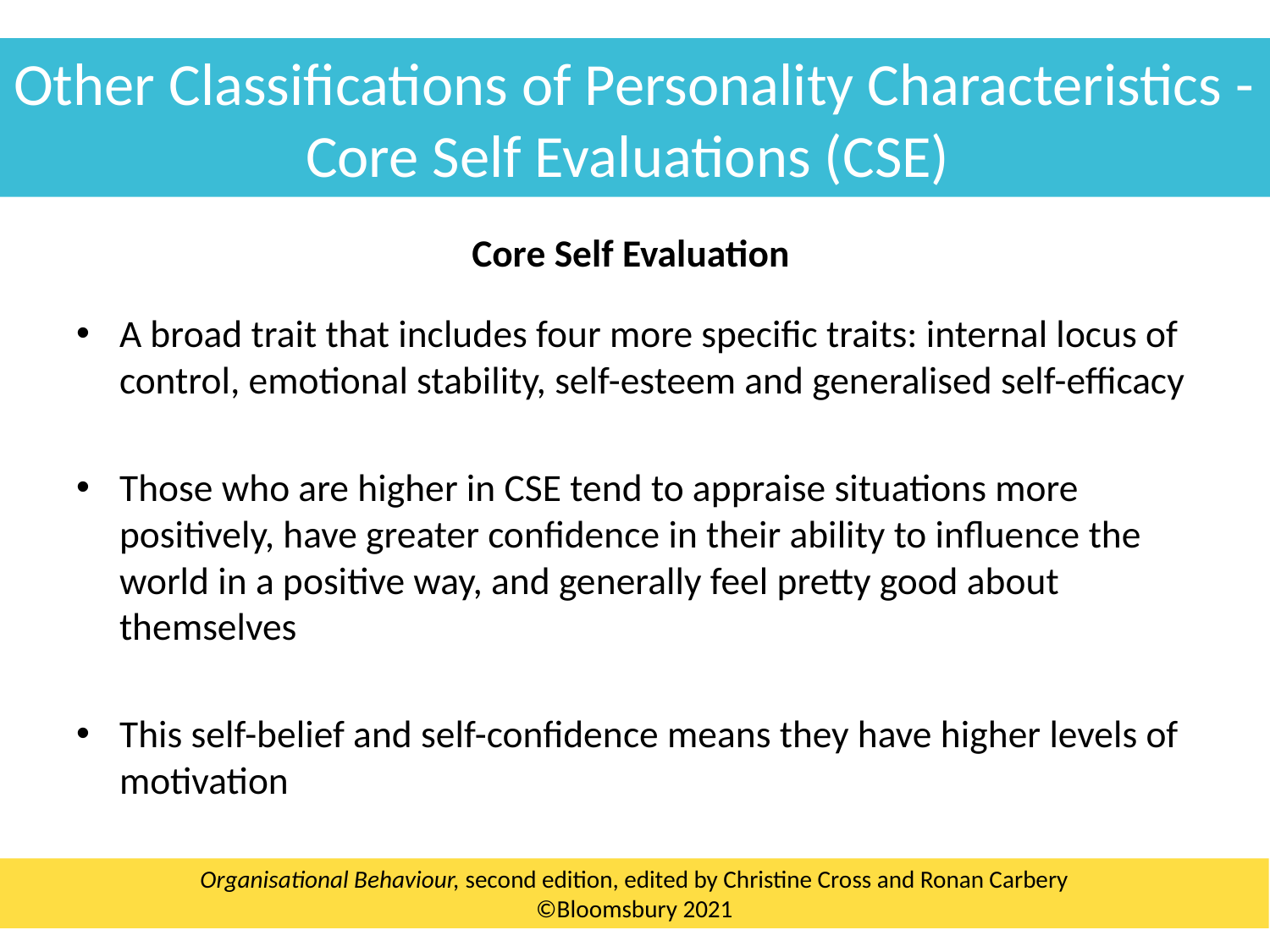

Other Classifications of Personality Characteristics - Core Self Evaluations (CSE)
Core Self Evaluation

A broad trait that includes four more specific traits: internal locus of control, emotional stability, self-esteem and generalised self-efficacy

Those who are higher in CSE tend to appraise situations more positively, have greater confidence in their ability to influence the world in a positive way, and generally feel pretty good about themselves

This self-belief and self-confidence means they have higher levels of motivation